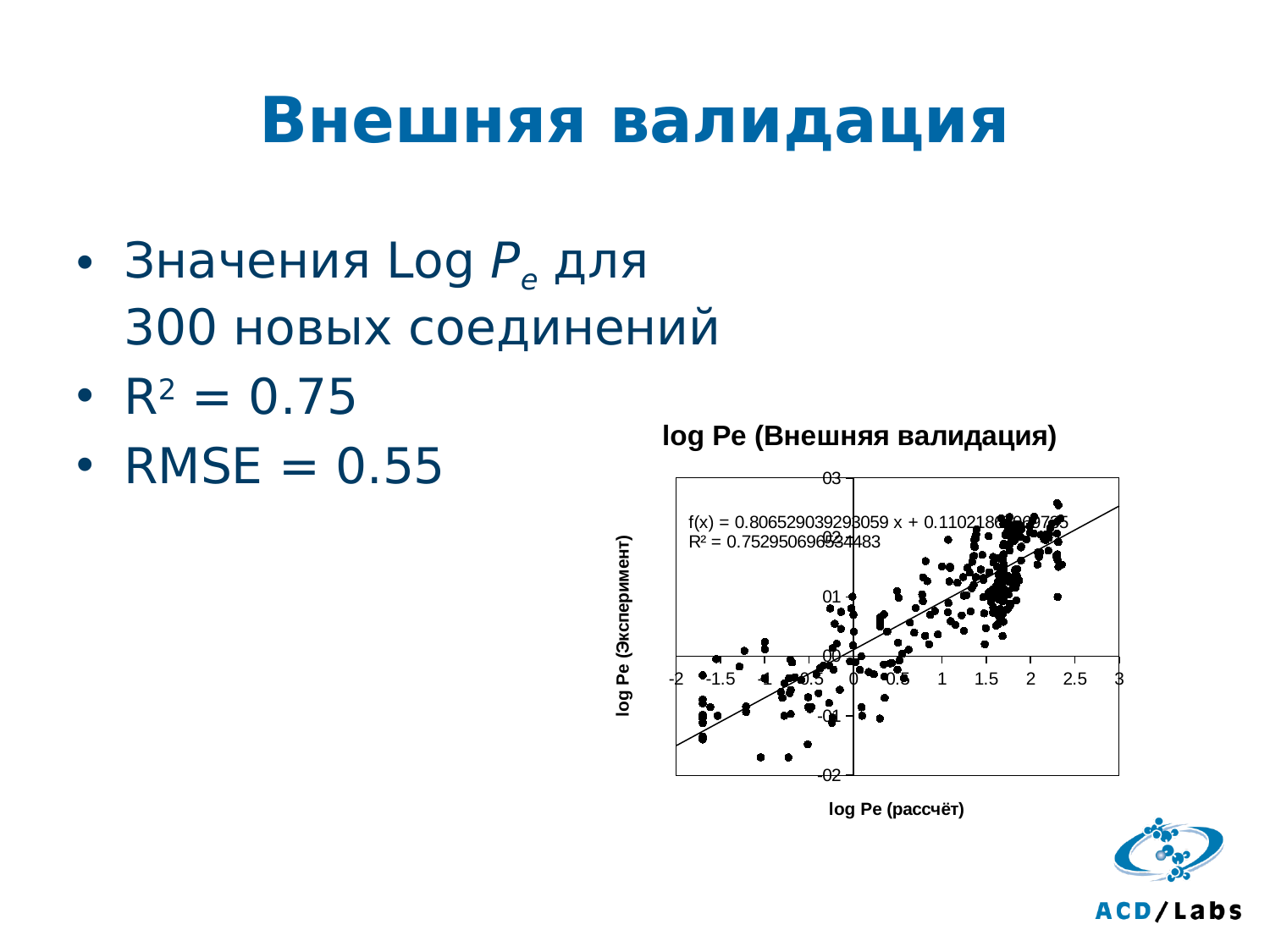

# Внешняя валидация
Значения Log Pe для
300 новых соединений
R2 = 0.75
RMSE = 0.55

### Chart: log Pe (Внешняя валидация)

| Category |  |
|---|---|